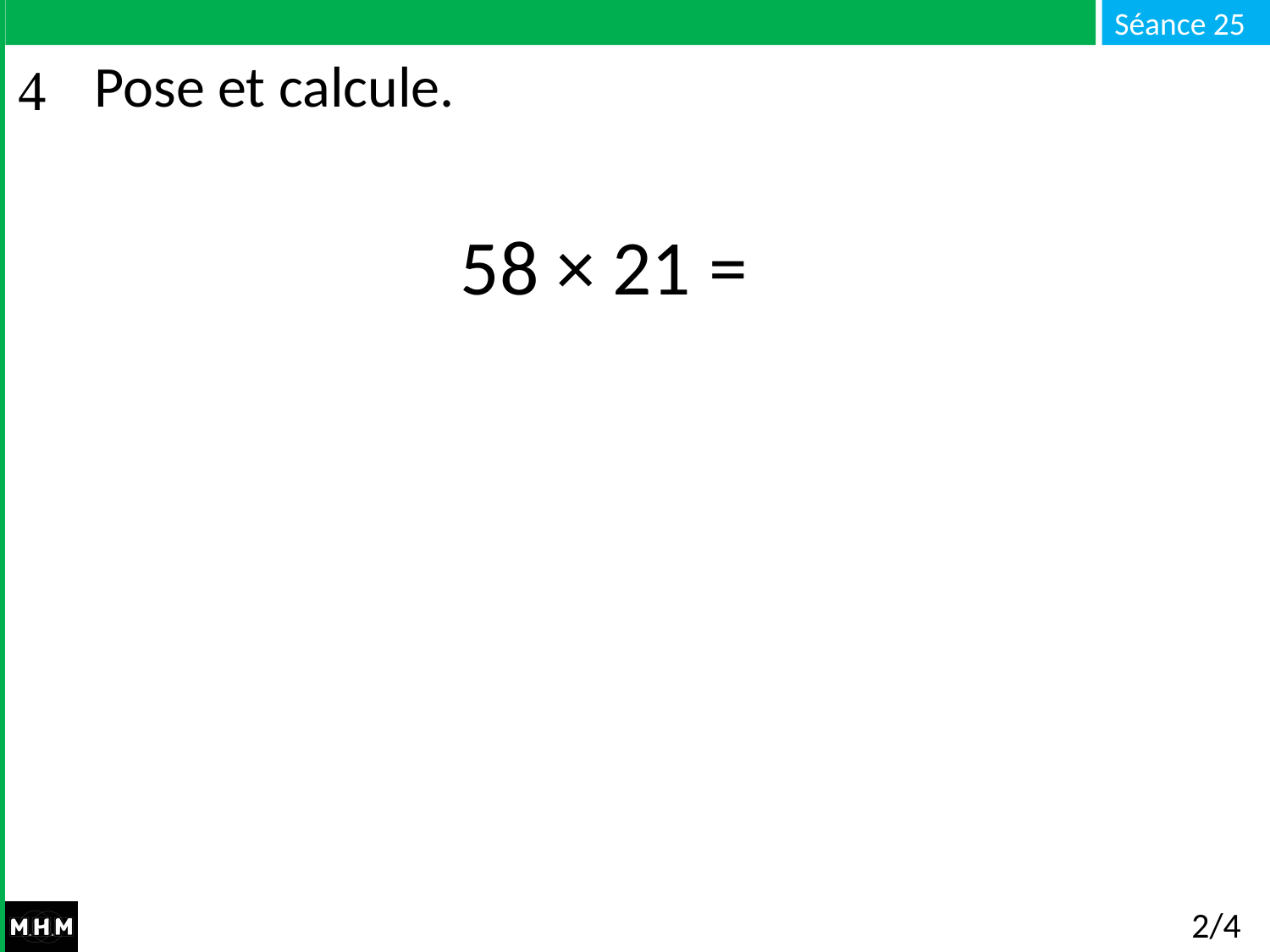

# Pose et calcule.
 58 × 21 =
2/4